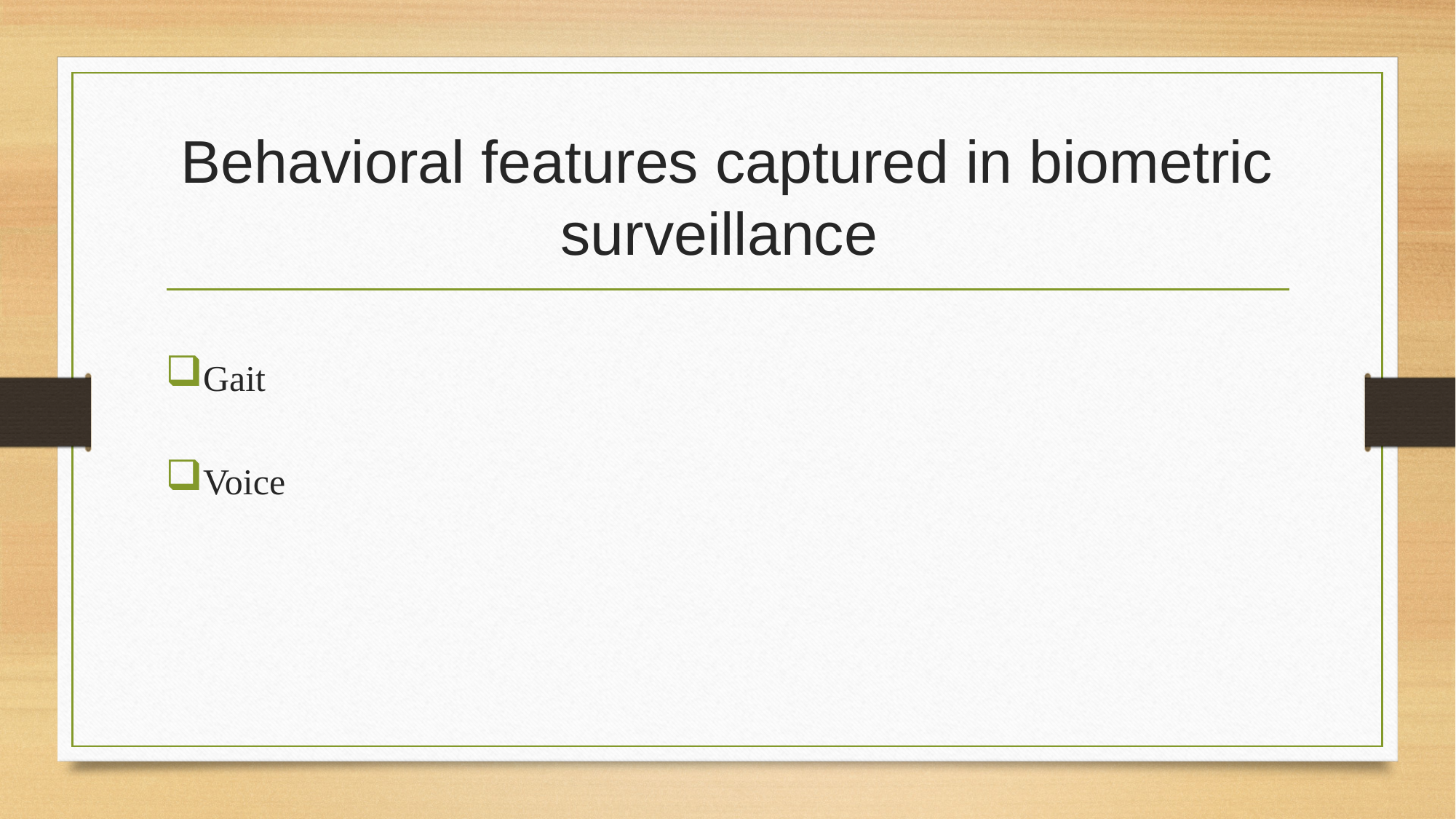

# Behavioral features captured in biometric surveillance
Gait
Voice